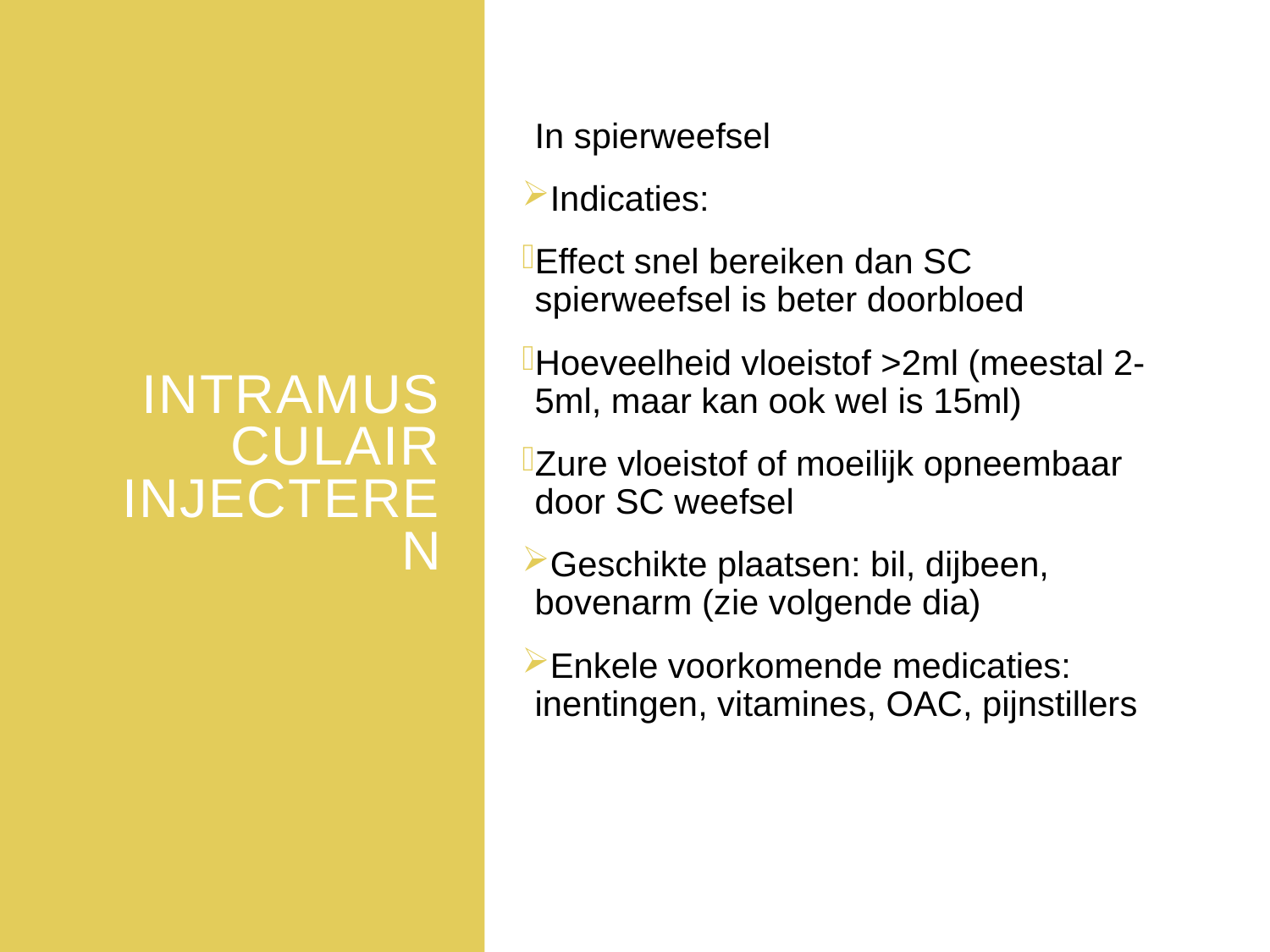

# Intramusculair injecteren
In spierweefsel
Indicaties:
Effect snel bereiken dan SC spierweefsel is beter doorbloed
Hoeveelheid vloeistof >2ml (meestal 2-5ml, maar kan ook wel is 15ml)
Zure vloeistof of moeilijk opneembaar door SC weefsel
Geschikte plaatsen: bil, dijbeen, bovenarm (zie volgende dia)
Enkele voorkomende medicaties: inentingen, vitamines, OAC, pijnstillers